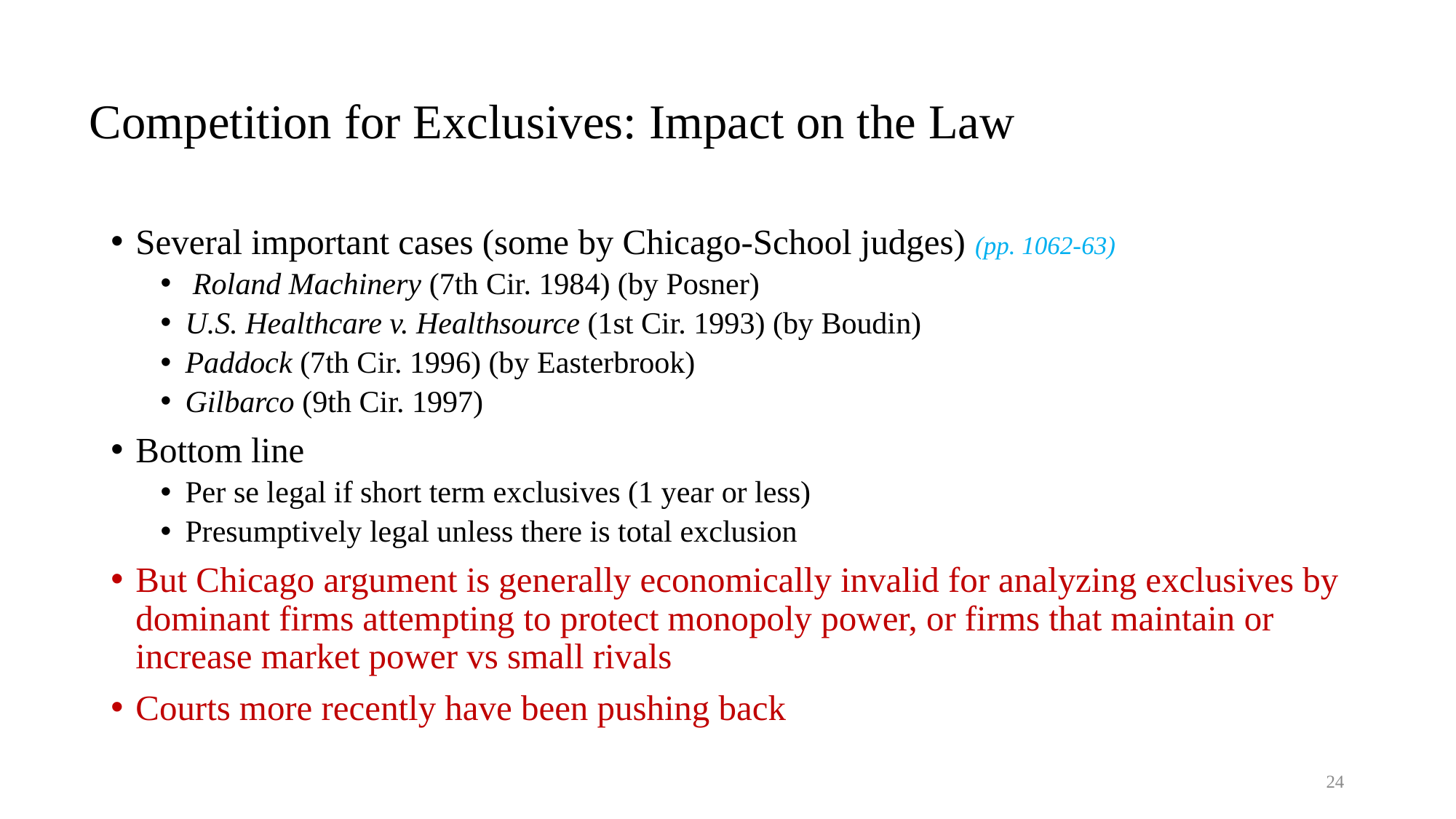

# Competition for Exclusives: Impact on the Law
Several important cases (some by Chicago-School judges) (pp. 1062-63)
 Roland Machinery (7th Cir. 1984) (by Posner)
U.S. Healthcare v. Healthsource (1st Cir. 1993) (by Boudin)
Paddock (7th Cir. 1996) (by Easterbrook)
Gilbarco (9th Cir. 1997)
Bottom line
Per se legal if short term exclusives (1 year or less)
Presumptively legal unless there is total exclusion
But Chicago argument is generally economically invalid for analyzing exclusives by dominant firms attempting to protect monopoly power, or firms that maintain or increase market power vs small rivals
Courts more recently have been pushing back
24